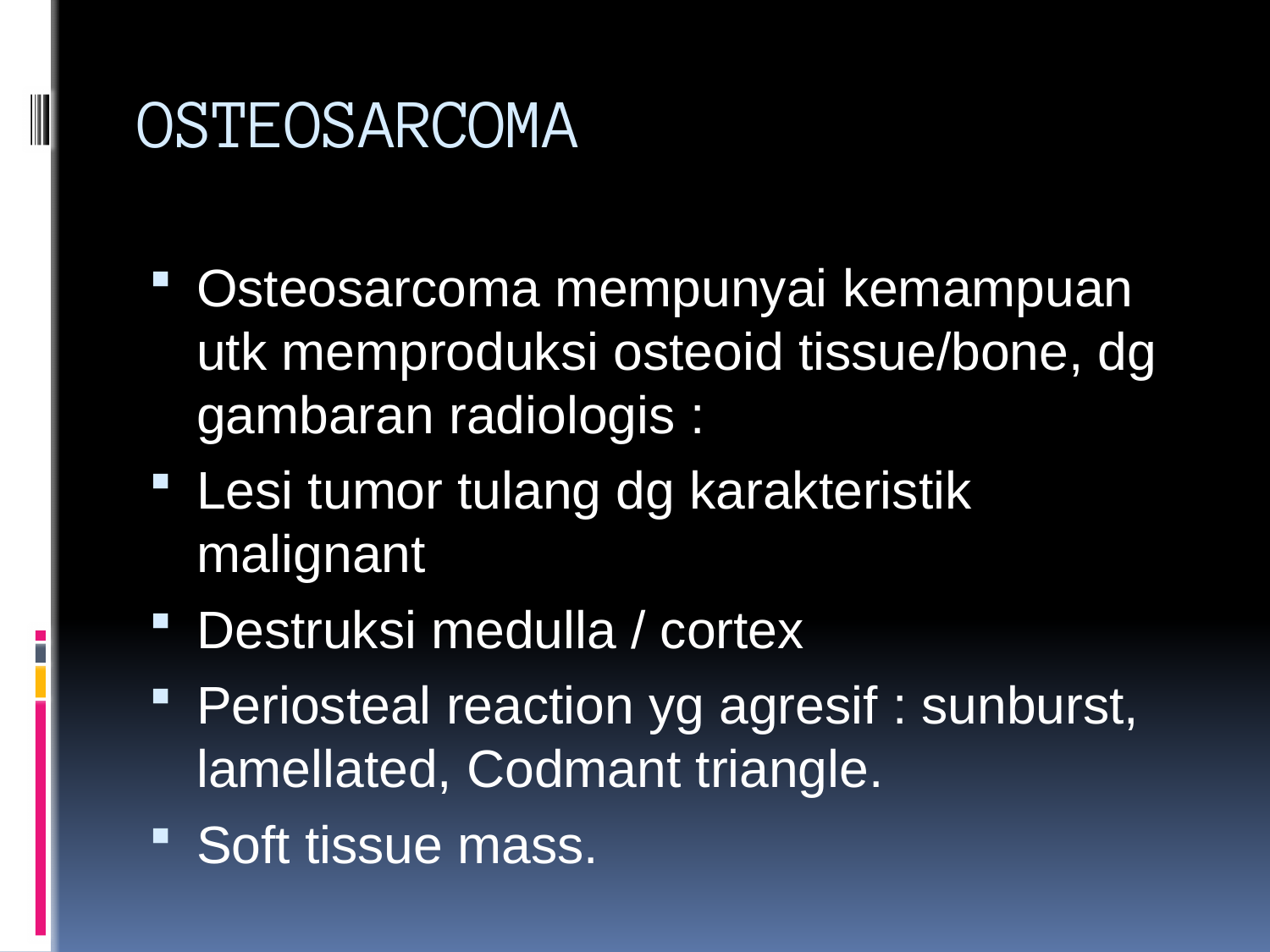

# OSTEOSARCOMA
Osteosarcoma mempunyai kemampuan utk memproduksi osteoid tissue/bone, dg gambaran radiologis :
Lesi tumor tulang dg karakteristik malignant
Destruksi medulla / cortex
Periosteal reaction yg agresif : sunburst, lamellated, Codmant triangle.
Soft tissue mass.